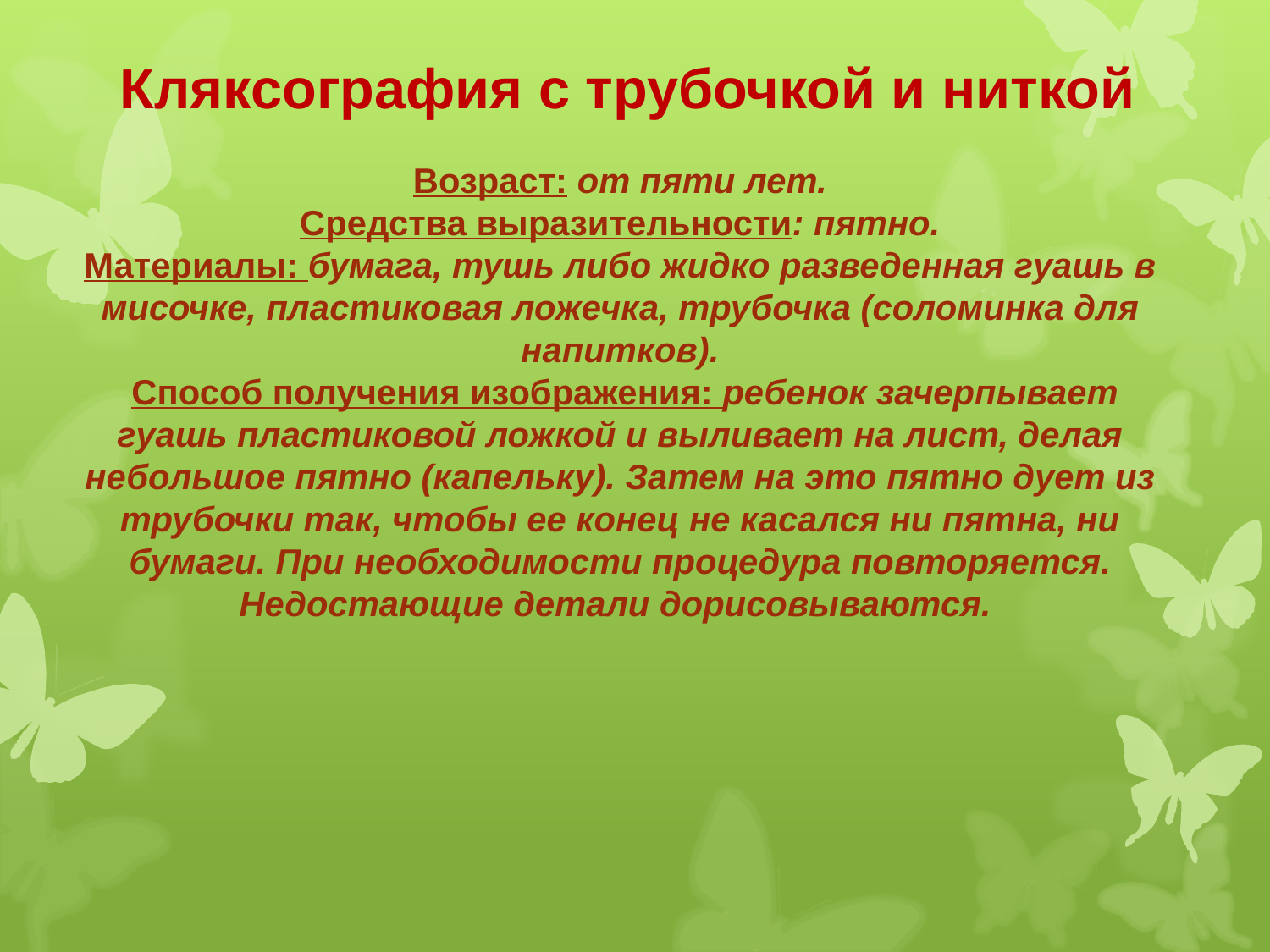

#
 Кляксография с трубочкой и ниткой
Возраст: от пяти лет.
Средства выразительности: пятно.
Материалы: бумага, тушь либо жидко разведенная гуашь в мисочке, пластиковая ложечка, трубочка (соломинка для напитков).
 Способ получения изображения: ребенок зачерпывает гуашь пластиковой ложкой и выливает на лист, делая небольшое пятно (капельку). Затем на это пятно дует из трубочки так, чтобы ее конец не касался ни пятна, ни бумаги. При необходимости процедура повторяется. Недостающие детали дорисовываются.